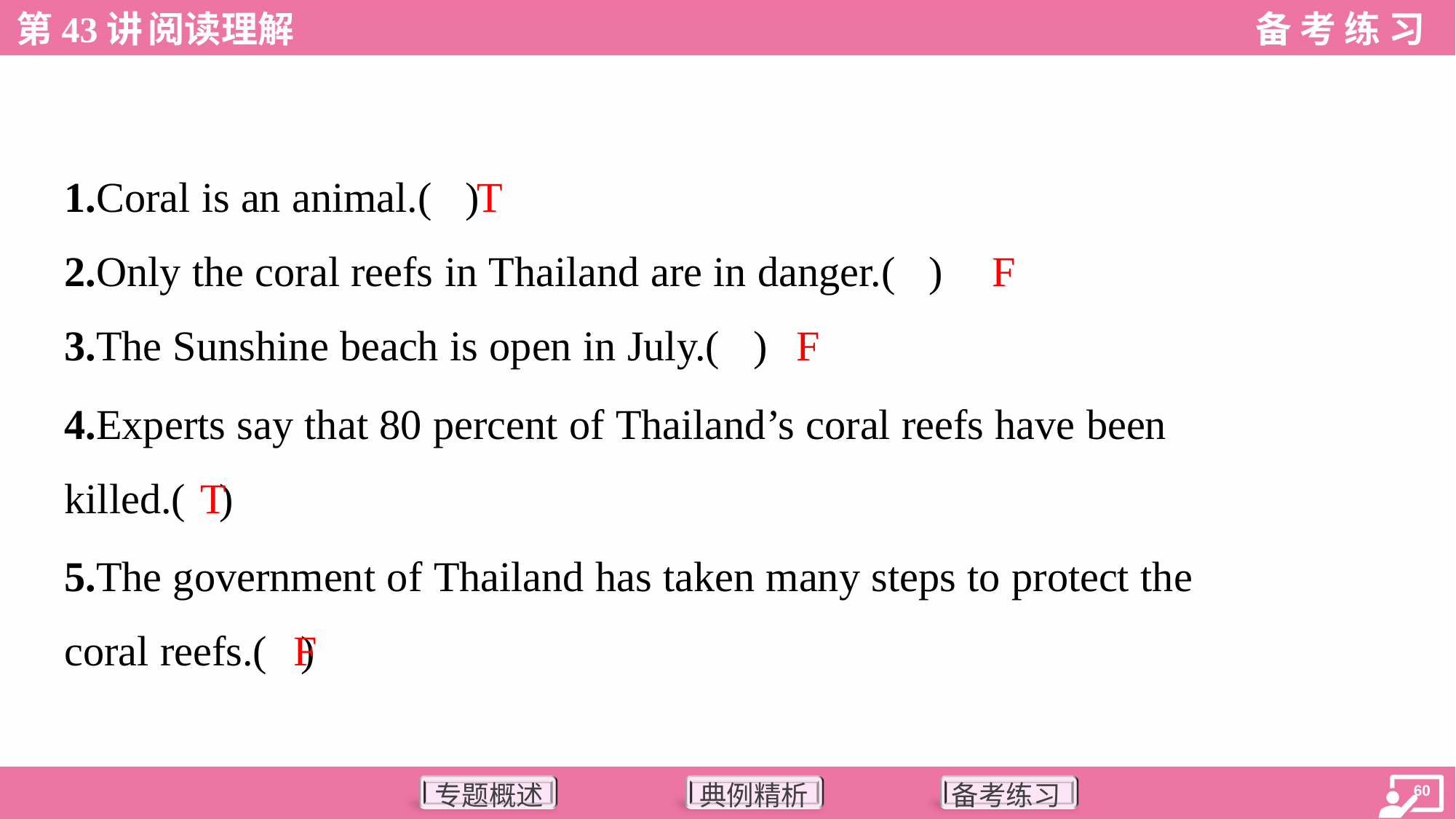

T
1.Coral is an animal.(   )
F
2.Only the coral reefs in Thailand are in danger.(   )
F
3.The Sunshine beach is open in July.(   )
4.Experts say that 80 percent of Thailand’s coral reefs have been
killed.(   )
T
5.The government of Thailand has taken many steps to protect the
coral reefs.(   )
F